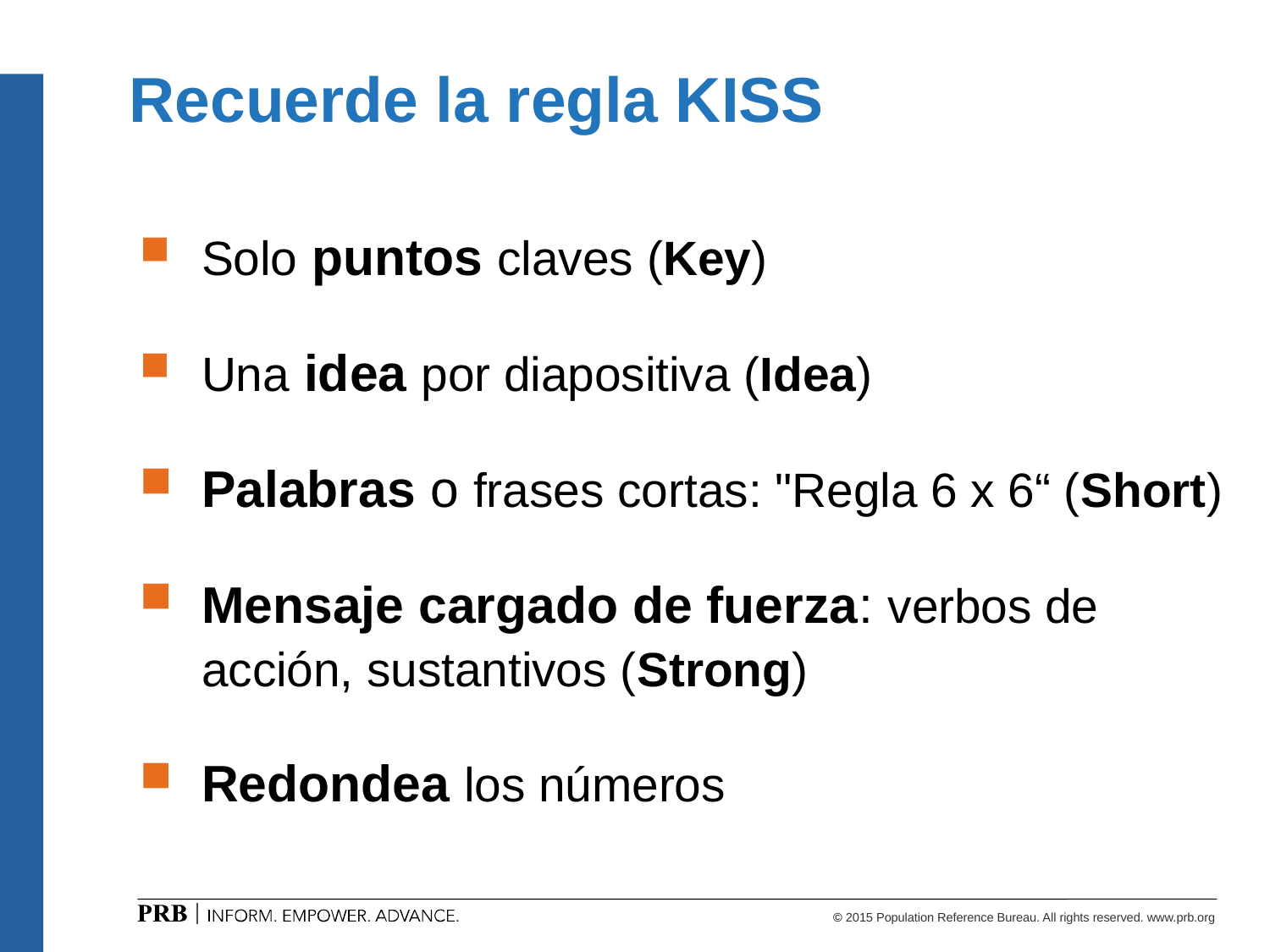

# Recuerde la regla KISS
Solo puntos claves (Key)
Una idea por diapositiva (Idea)
Palabras o frases cortas: "Regla 6 x 6“ (Short)
Mensaje cargado de fuerza: verbos de acción, sustantivos (Strong)
Redondea los números